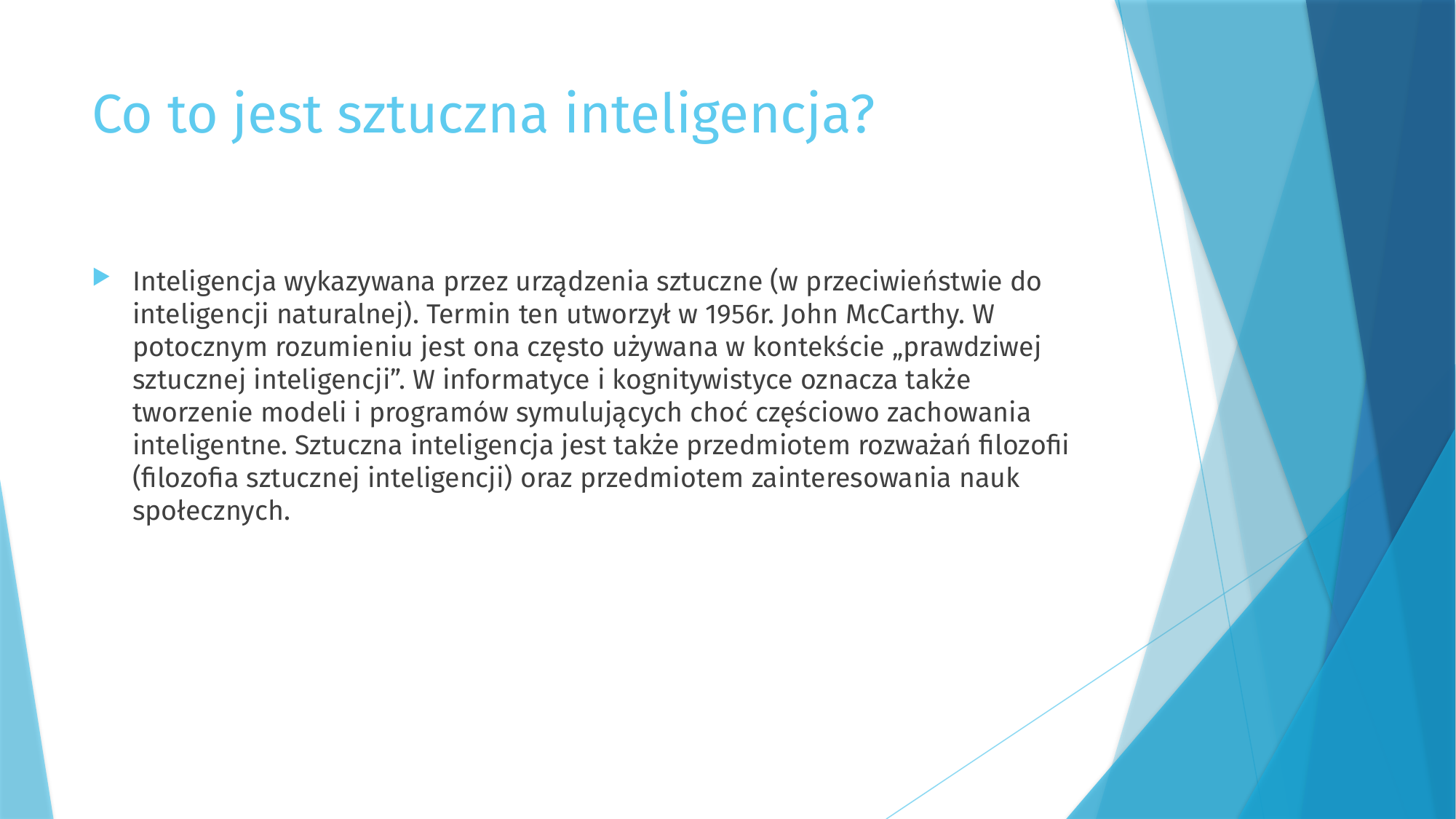

# Co to jest sztuczna inteligencja?
Inteligencja wykazywana przez urządzenia sztuczne (w przeciwieństwie do inteligencji naturalnej). Termin ten utworzył w 1956r. John McCarthy. W potocznym rozumieniu jest ona często używana w kontekście „prawdziwej sztucznej inteligencji”. W informatyce i kognitywistyce oznacza także tworzenie modeli i programów symulujących choć częściowo zachowania inteligentne. Sztuczna inteligencja jest także przedmiotem rozważań filozofii (filozofia sztucznej inteligencji) oraz przedmiotem zainteresowania nauk społecznych.